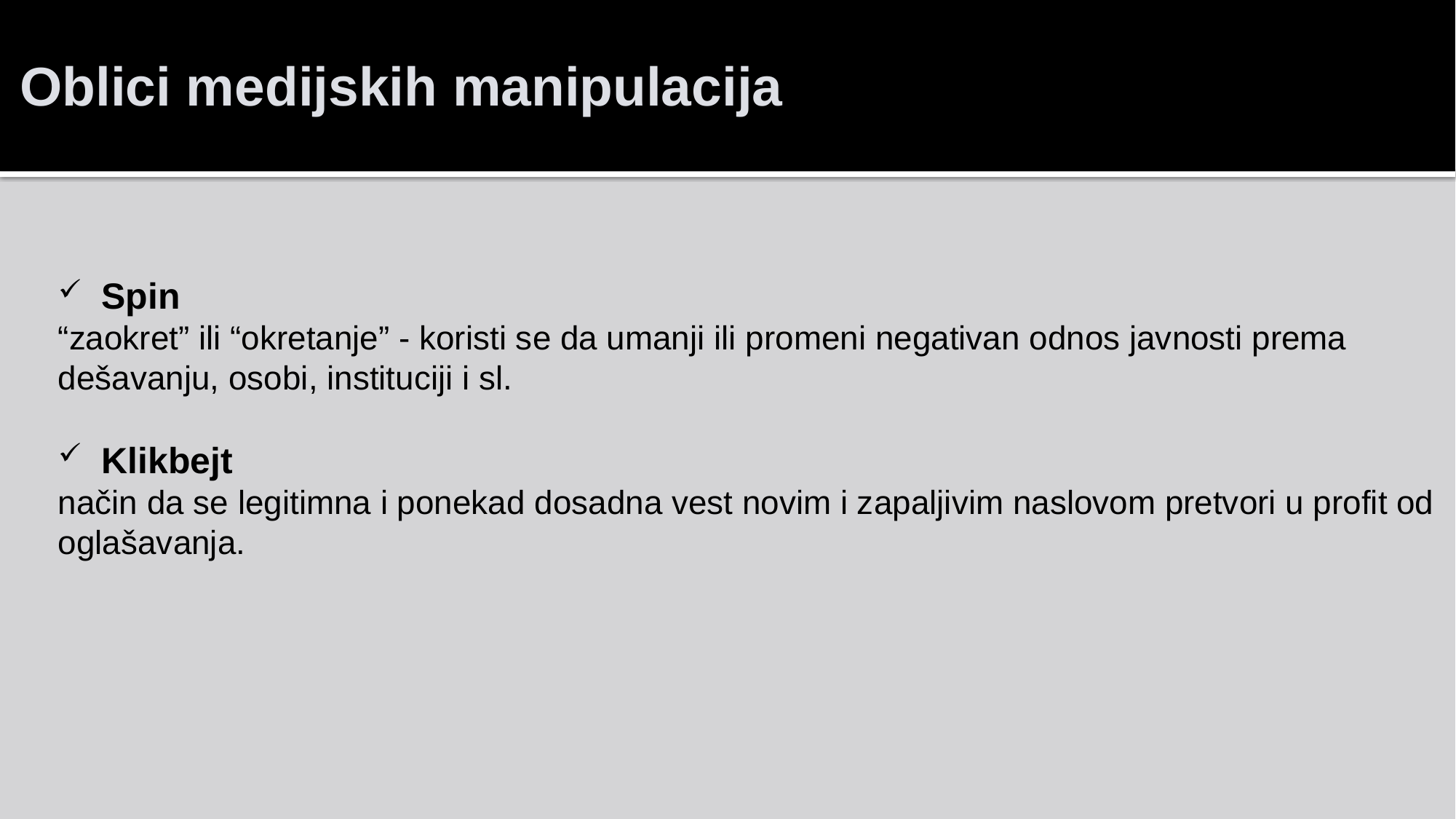

# Oblici medijskih manipulacija

Spin
“zaokret” ili “okretanje” - koristi se da umanji ili promeni negativan odnos javnosti prema dešavanju, osobi, instituciji i sl.

Klikbejt
način da se legitimna i ponekad dosadna vest novim i zapaljivim naslovom pretvori u profit od oglašavanja.